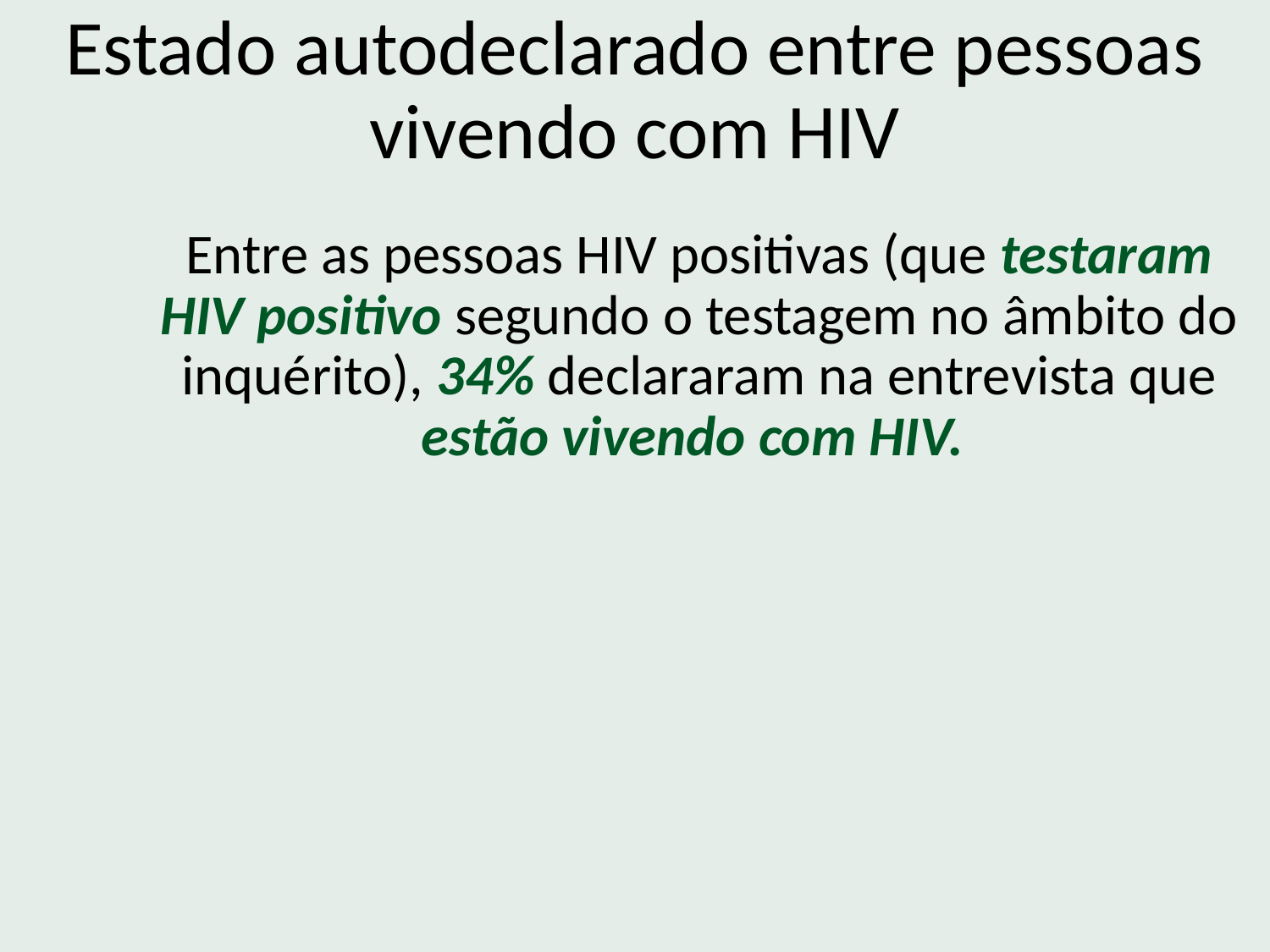

Estado autodeclarado entre pessoas vivendo com HIV
Entre as pessoas HIV positivas (que testaram HIV positivo segundo o testagem no âmbito do inquérito), 34% declararam na entrevista que estão vivendo com HIV.